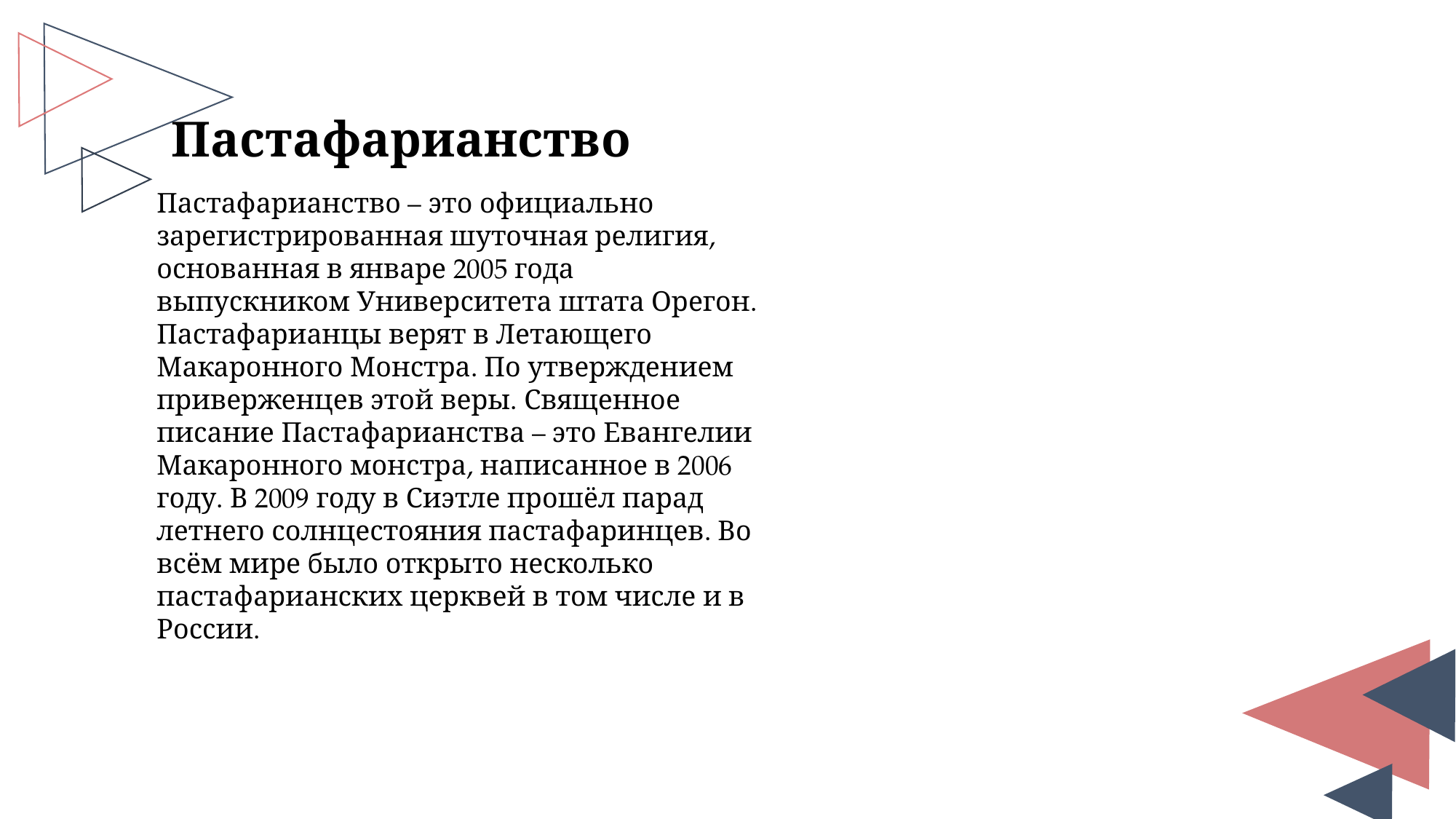

Пастафарианство
Пастафарианство – это официально зарегистрированная шуточная религия, основанная в январе 2005 года выпускником Университета штата Орегон. Пастафарианцы верят в Летающего Макаронного Монстра. По утверждением приверженцев этой веры. Священное писание Пастафарианства – это Евангелии Макаронного монстра, написанное в 2006 году. В 2009 году в Сиэтле прошёл парад летнего солнцестояния пастафаринцев. Во всём мире было открыто несколько пастафарианских церквей в том числе и в России.